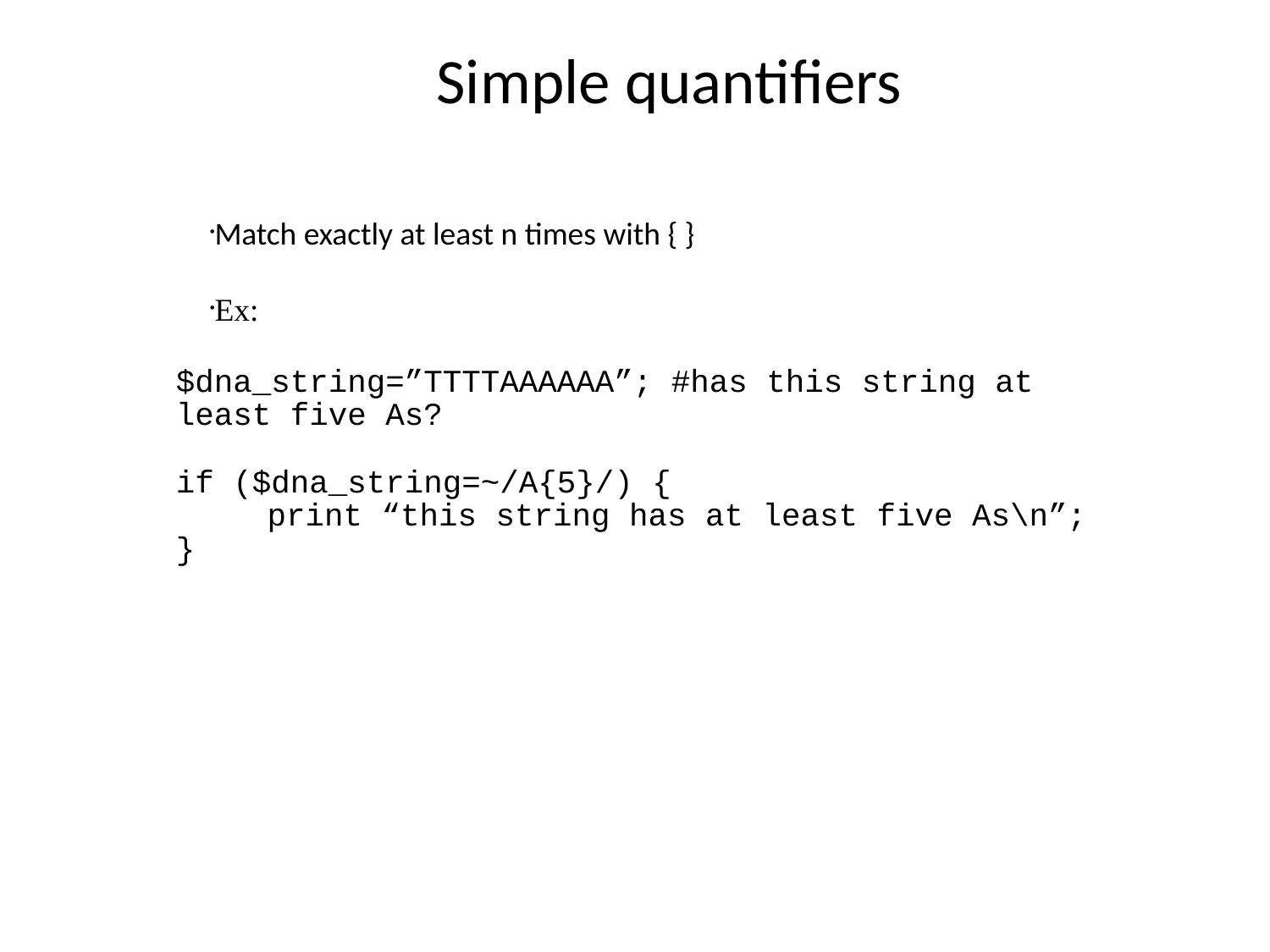

Simple quantifiers
Match exactly at least n times with { }

Ex:

$dna_string=”TTTTAAAAAA”; #has this string at least five As?

if ($dna_string=~/A{5}/) {
	print “this string has at least five As\n”;
}